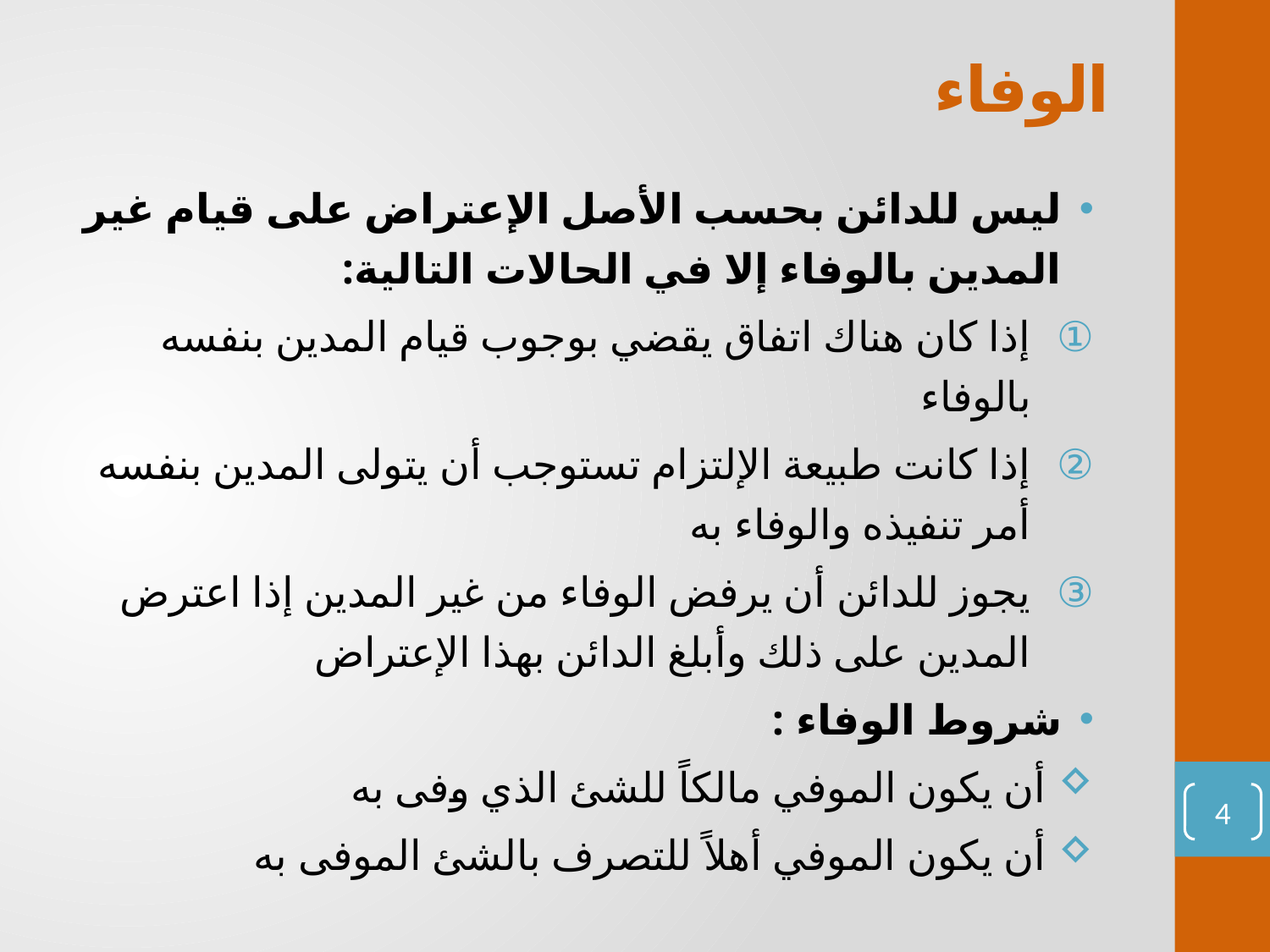

# الوفاء
ليس للدائن بحسب الأصل الإعتراض على قيام غير المدين بالوفاء إلا في الحالات التالية:
إذا كان هناك اتفاق يقضي بوجوب قيام المدين بنفسه بالوفاء
إذا كانت طبيعة الإلتزام تستوجب أن يتولى المدين بنفسه أمر تنفيذه والوفاء به
يجوز للدائن أن يرفض الوفاء من غير المدين إذا اعترض المدين على ذلك وأبلغ الدائن بهذا الإعتراض
شروط الوفاء :
 أن يكون الموفي مالكاً للشئ الذي وفى به
 أن يكون الموفي أهلاً للتصرف بالشئ الموفى به
4